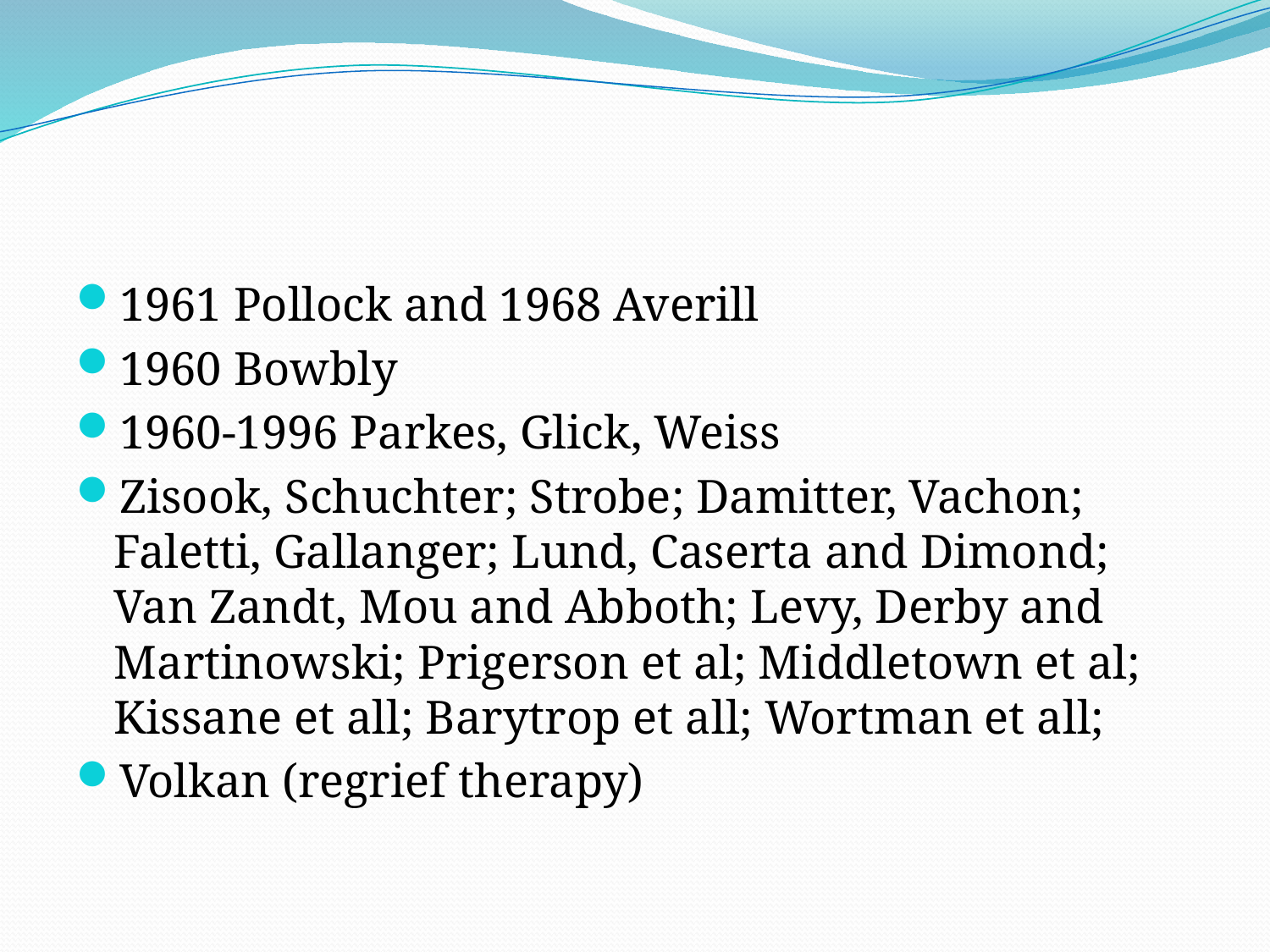

1961 Pollock and 1968 Averill
1960 Bowbly
1960-1996 Parkes, Glick, Weiss
Zisook, Schuchter; Strobe; Damitter, Vachon; Faletti, Gallanger; Lund, Caserta and Dimond; Van Zandt, Mou and Abboth; Levy, Derby and Martinowski; Prigerson et al; Middletown et al; Kissane et all; Barytrop et all; Wortman et all;
Volkan (regrief therapy)